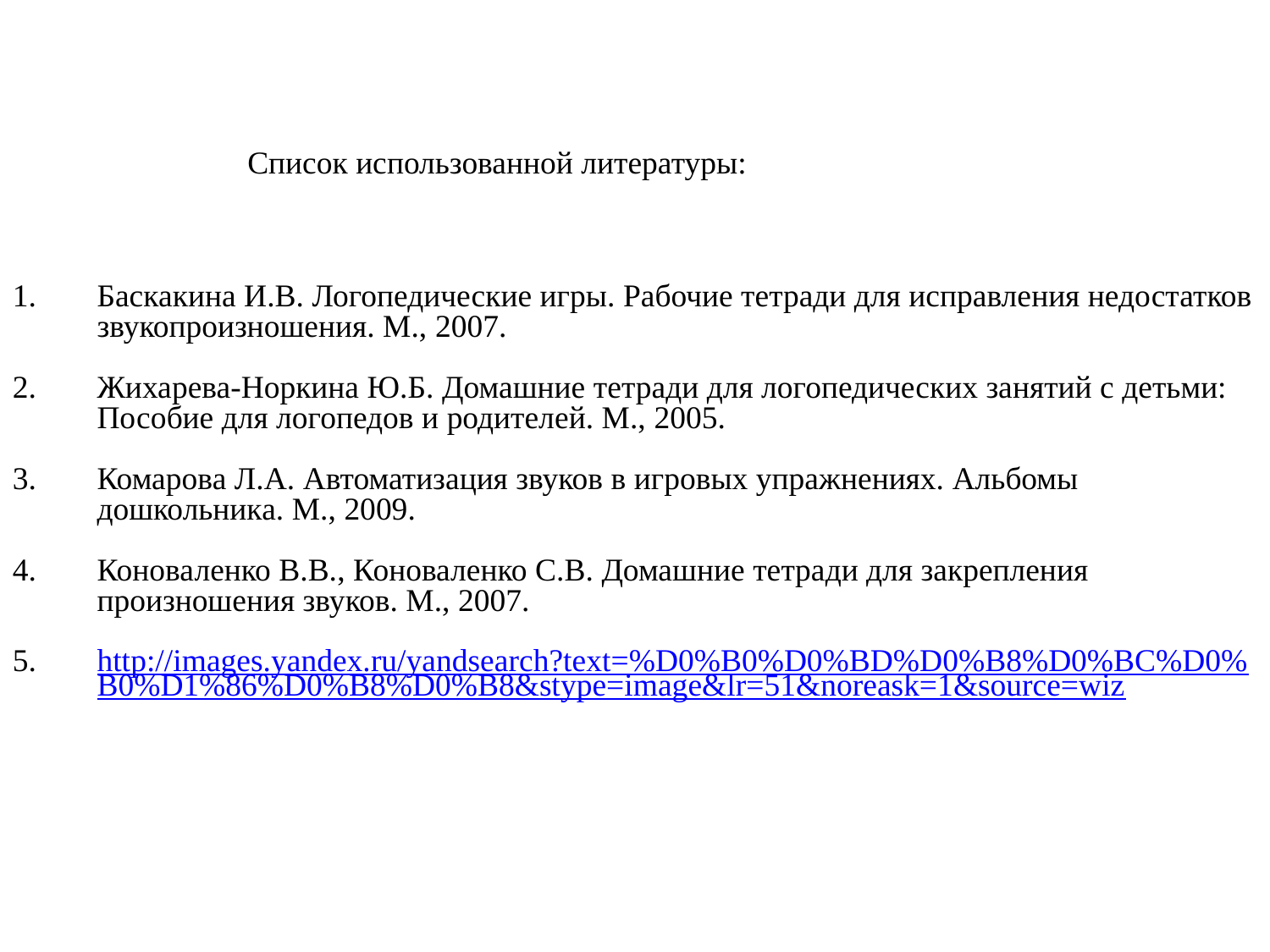

Список использованной литературы:

Баскакина И.В. Логопедические игры. Рабочие тетради для исправления недостатков звукопроизношения. М., 2007.

Жихарева-Норкина Ю.Б. Домашние тетради для логопедических занятий с детьми: Пособие для логопедов и родителей. М., 2005.

Комарова Л.А. Автоматизация звуков в игровых упражнениях. Альбомы дошкольника. М., 2009.

Коноваленко В.В., Коноваленко С.В. Домашние тетради для закрепления произношения звуков. М., 2007.

http://images.yandex.ru/yandsearch?text=%D0%B0%D0%BD%D0%B8%D0%BC%D0%B0%D1%86%D0%B8%D0%B8&stype=image&lr=51&noreask=1&source=wiz